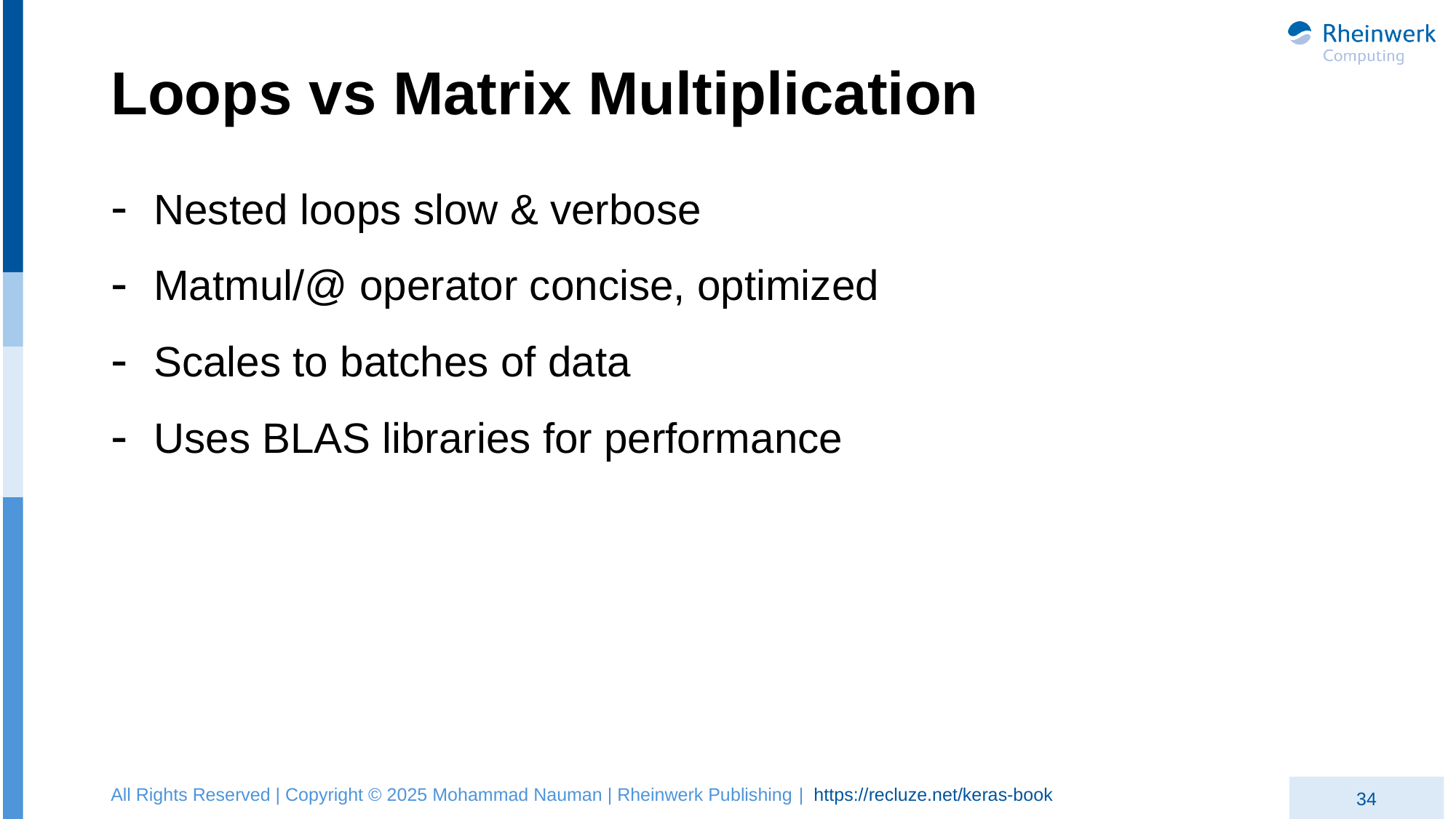

# Loops vs Matrix Multiplication
Nested loops slow & verbose
Matmul/@ operator concise, optimized
Scales to batches of data
Uses BLAS libraries for performance